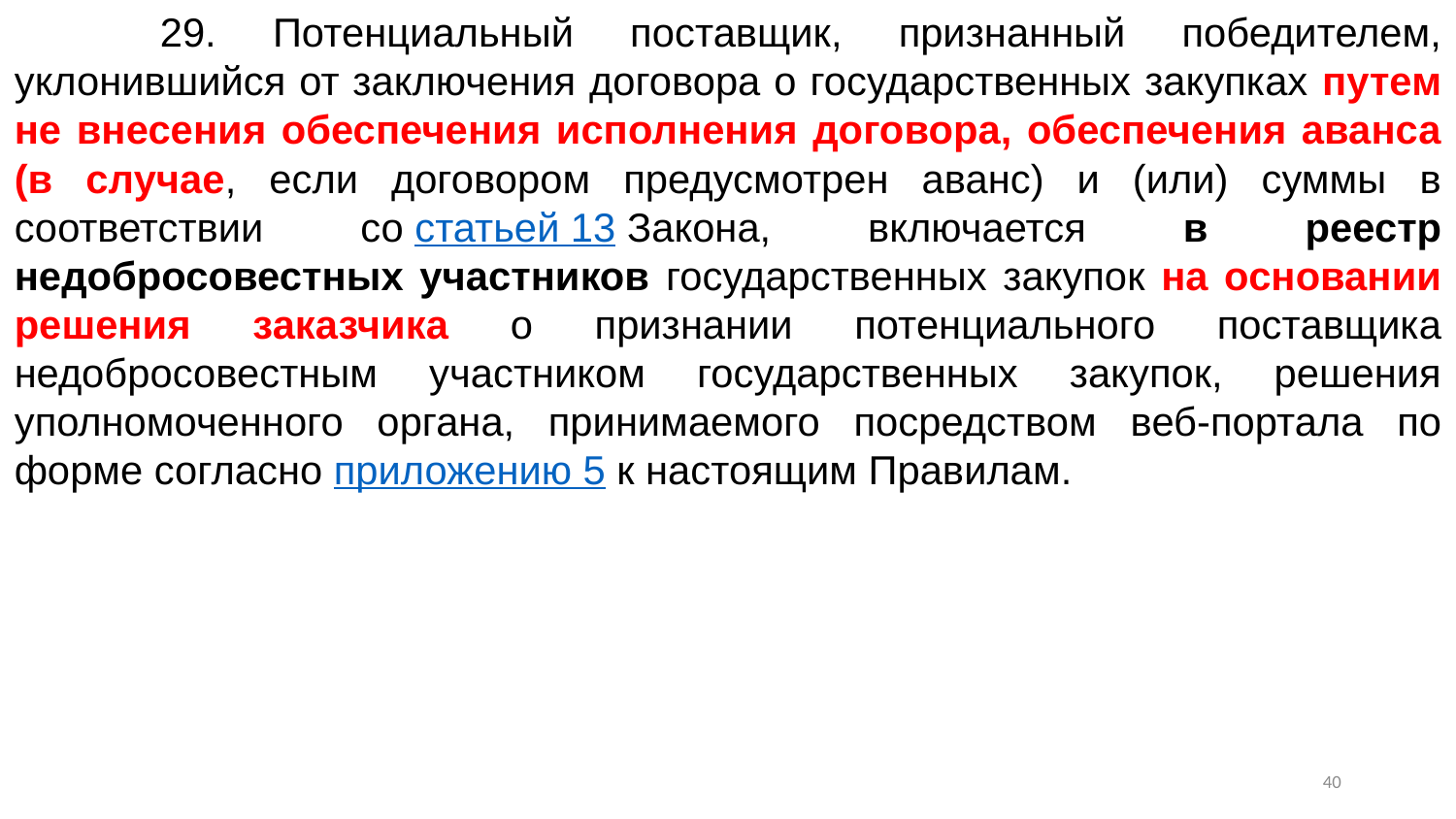

29. Потенциальный поставщик, признанный победителем, уклонившийся от заключения договора о государственных закупках путем не внесения обеспечения исполнения договора, обеспечения аванса (в случае, если договором предусмотрен аванс) и (или) суммы в соответствии со статьей 13 Закона, включается в реестр недобросовестных участников государственных закупок на основании решения заказчика о признании потенциального поставщика недобросовестным участником государственных закупок, решения уполномоченного органа, принимаемого посредством веб-портала по форме согласно приложению 5 к настоящим Правилам.
40